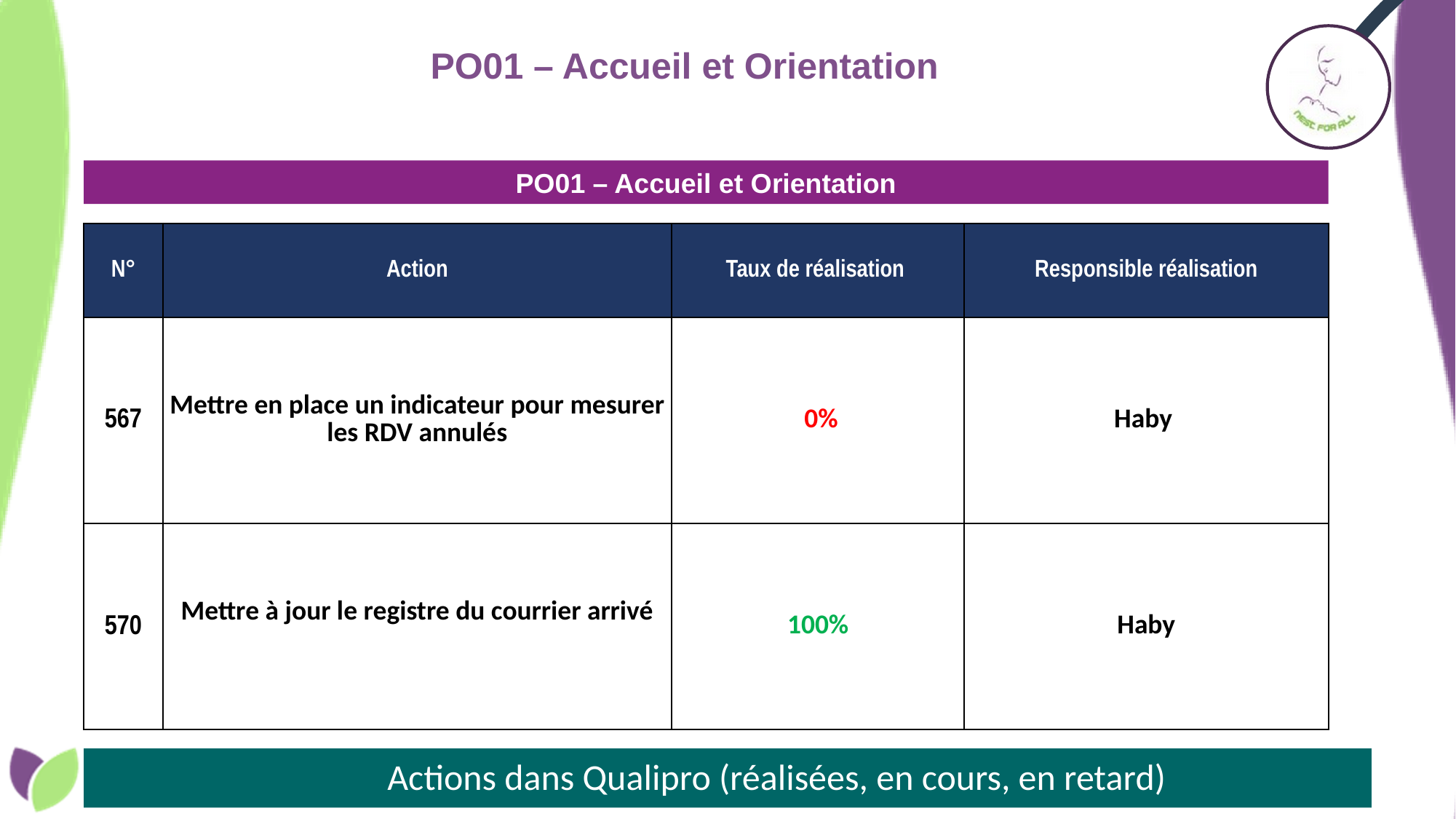

PO01 – Accueil et Orientation
PO01 – Accueil et Orientation
| N° | Action | Taux de réalisation | Responsible réalisation |
| --- | --- | --- | --- |
| 567 | Mettre en place un indicateur pour mesurer les RDV annulés | 0% | Haby |
| 570 | Mettre à jour le registre du courrier arrivé | 100% | Haby |
# Actions dans Qualipro (réalisées, en cours, en retard)